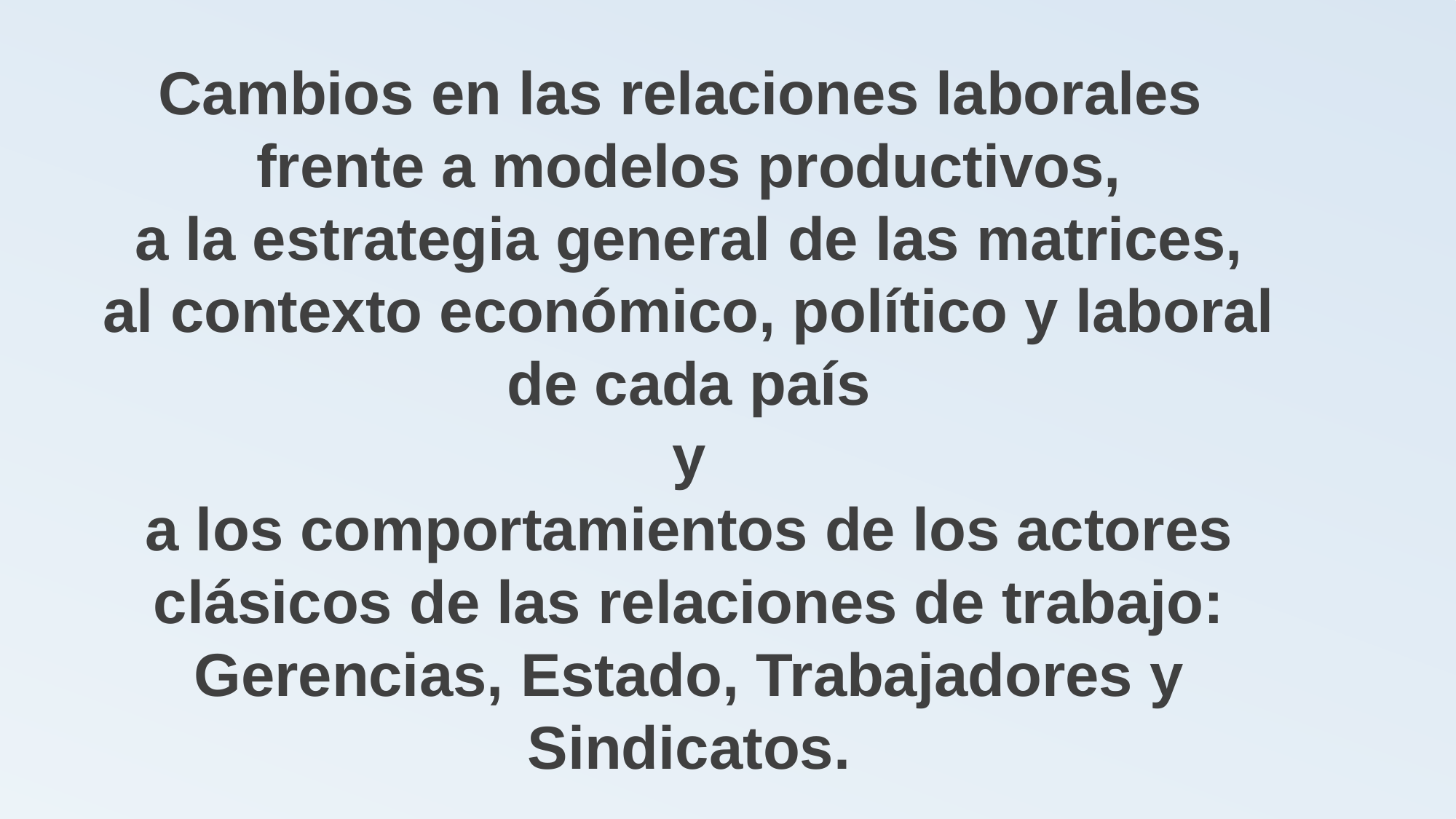

Cambios en las relaciones laborales  frente a modelos productivos,
a la estrategia general de las matrices,
al contexto económico, político y laboral de cada país
y
a los comportamientos de los actores clásicos de las relaciones de trabajo: Gerencias, Estado, Trabajadores y Sindicatos.